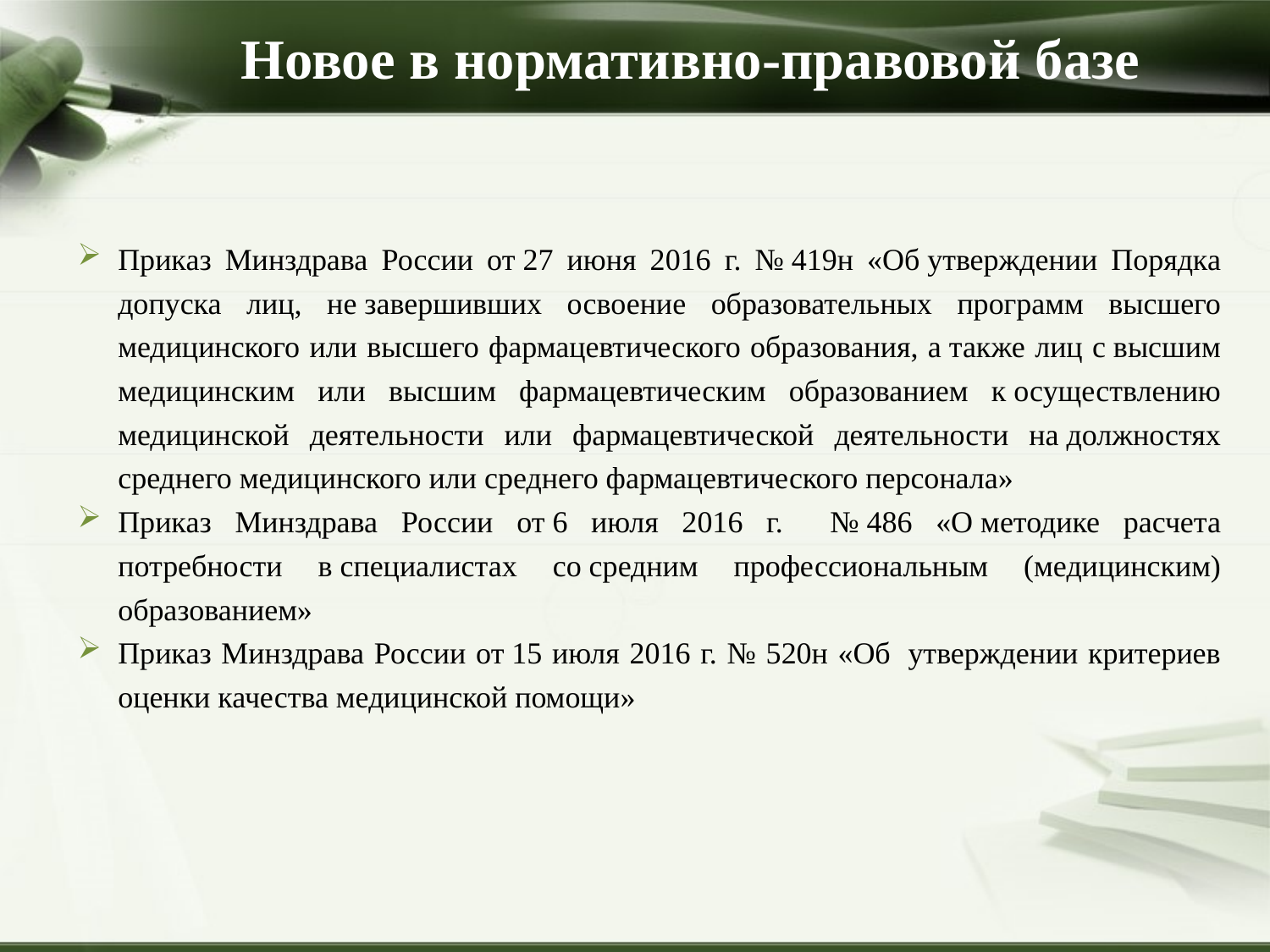

Новое в нормативно-правовой базе
Приказ Минздрава России от 27 июня 2016 г. № 419н «Об утверждении Порядка допуска лиц, не завершивших освоение образовательных программ высшего медицинского или высшего фармацевтического образования, а также лиц с высшим медицинским или высшим фармацевтическим образованием к осуществлению медицинской деятельности или фармацевтической деятельности на должностях среднего медицинского или среднего фармацевтического персонала»
Приказ Минздрава России от 6 июля 2016 г.  № 486 «О методике расчета потребности в специалистах со средним профессиональным (медицинским) образованием»
Приказ Минздрава России от 15 июля 2016 г. № 520н «Об  утверждении критериев оценки качества медицинской помощи»